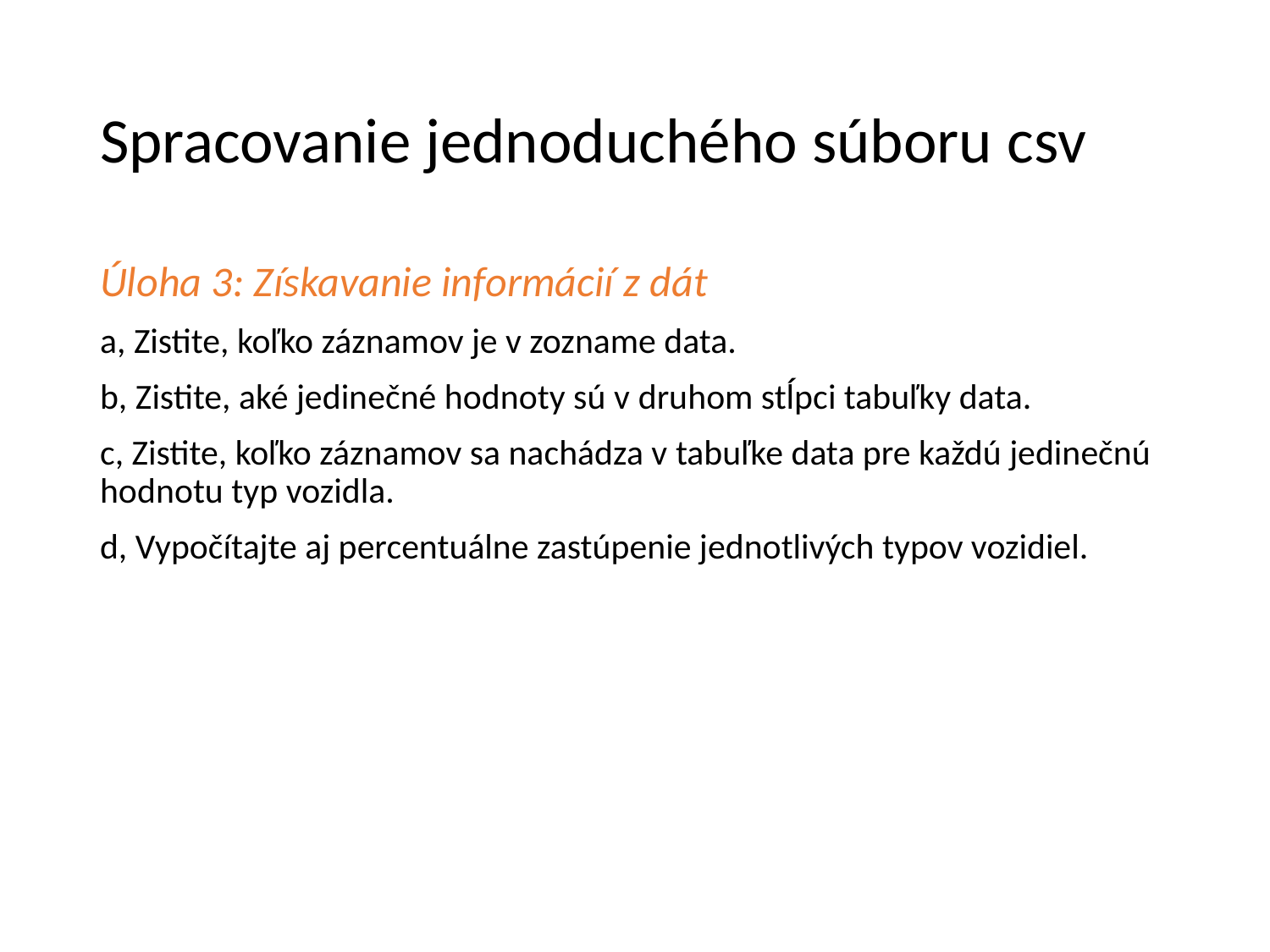

# Spracovanie jednoduchého súboru csv
Úloha 3: Získavanie informácií z dát
a, Zistite, koľko záznamov je v zozname data.
b, Zistite, aké jedinečné hodnoty sú v druhom stĺpci tabuľky data.
c, Zistite, koľko záznamov sa nachádza v tabuľke data pre každú jedinečnú hodnotu typ vozidla.
d, Vypočítajte aj percentuálne zastúpenie jednotlivých typov vozidiel.